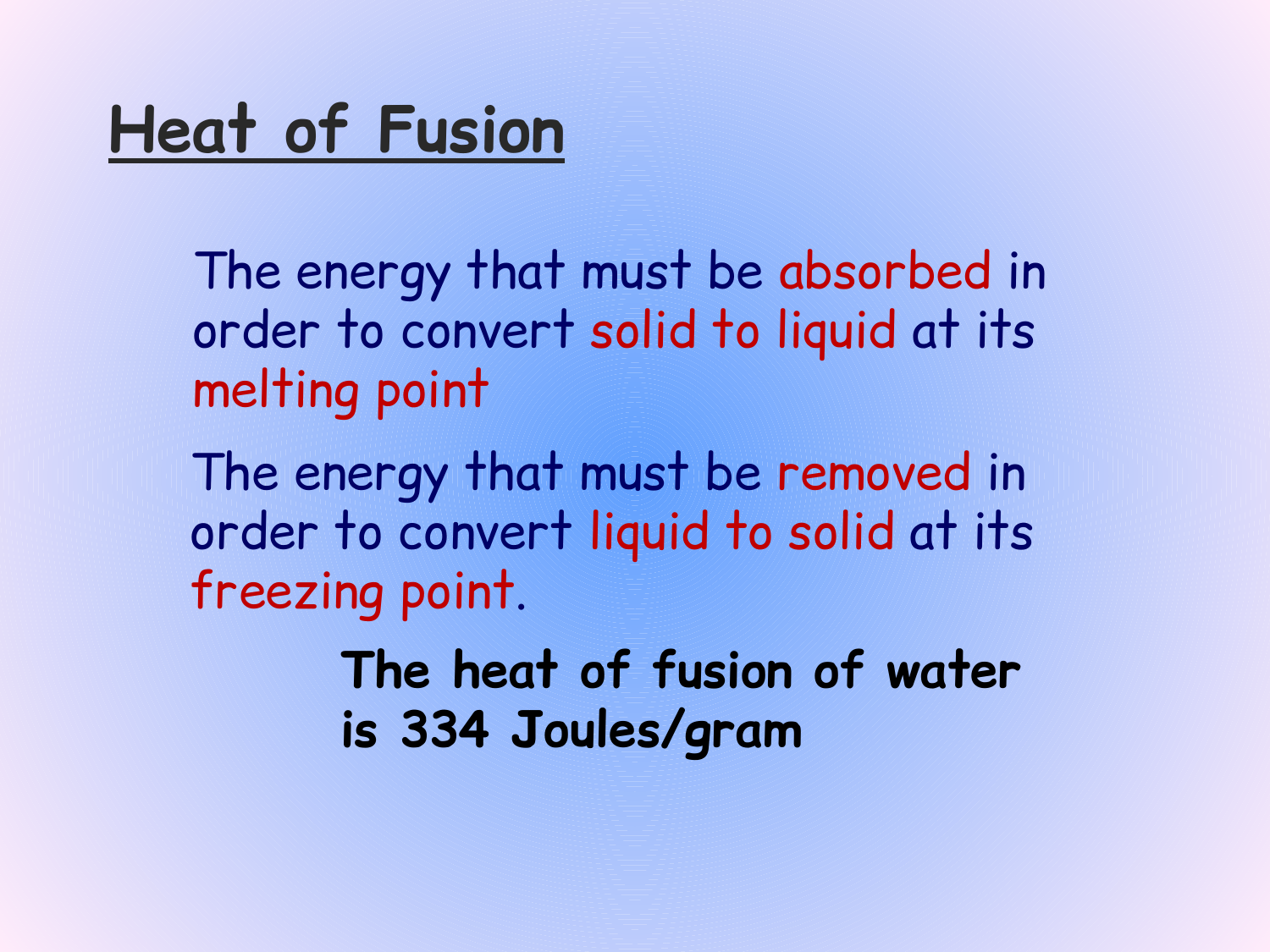

# Heat of Fusion
The energy that must be absorbed in order to convert solid to liquid at its melting point
The energy that must be removed in order to convert liquid to solid at its freezing point.
The heat of fusion of water is 334 Joules/gram